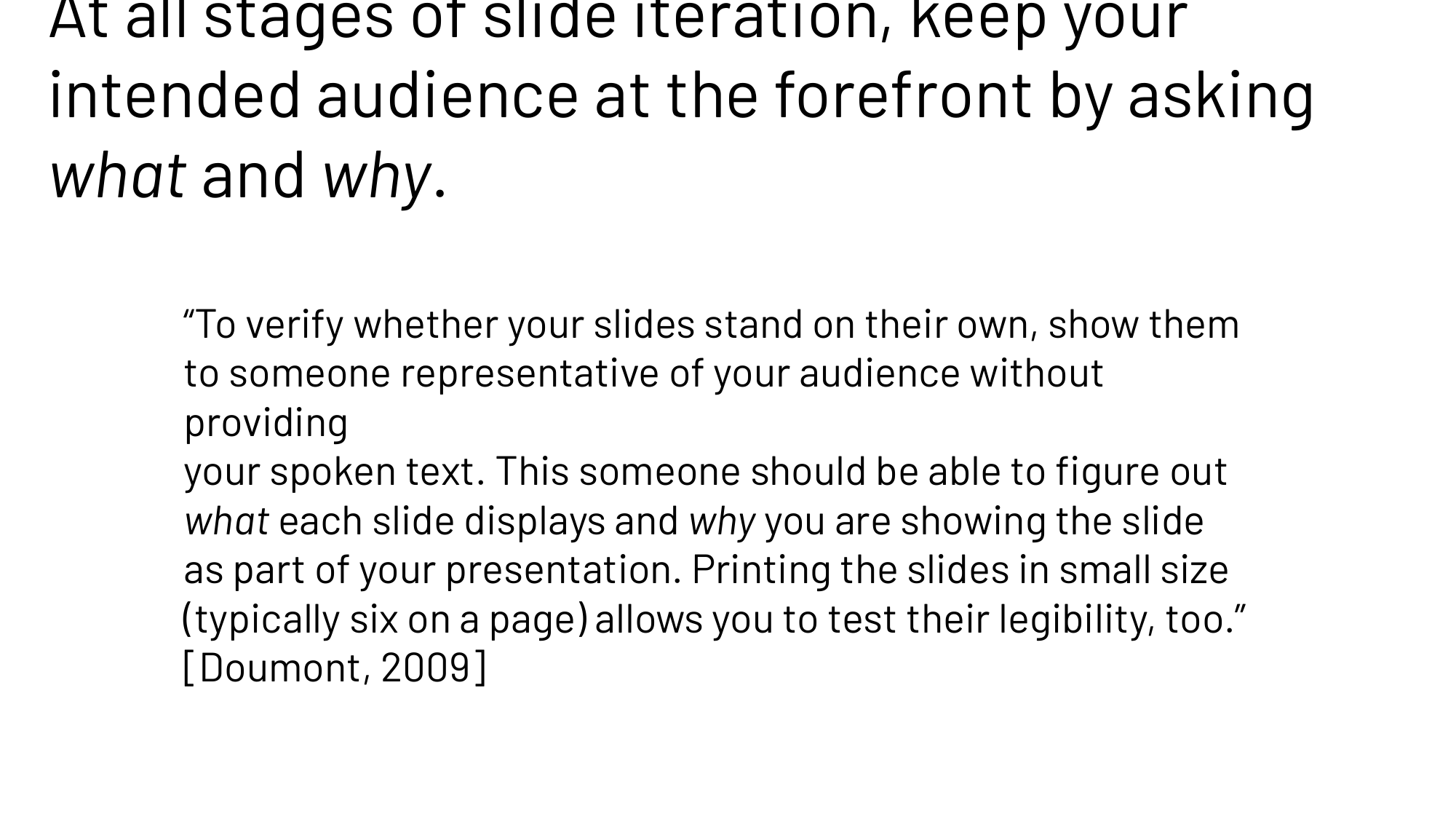

At all stages of slide iteration, keep your intended audience at the forefront by asking what and why.

“To verify whether your slides stand on their own, show them
to someone representative of your audience without providing
your spoken text. This someone should be able to figure out
what each slide displays and why you are showing the slide
as part of your presentation. Printing the slides in small size
(typically six on a page) allows you to test their legibility, too.”
[Doumont, 2009]